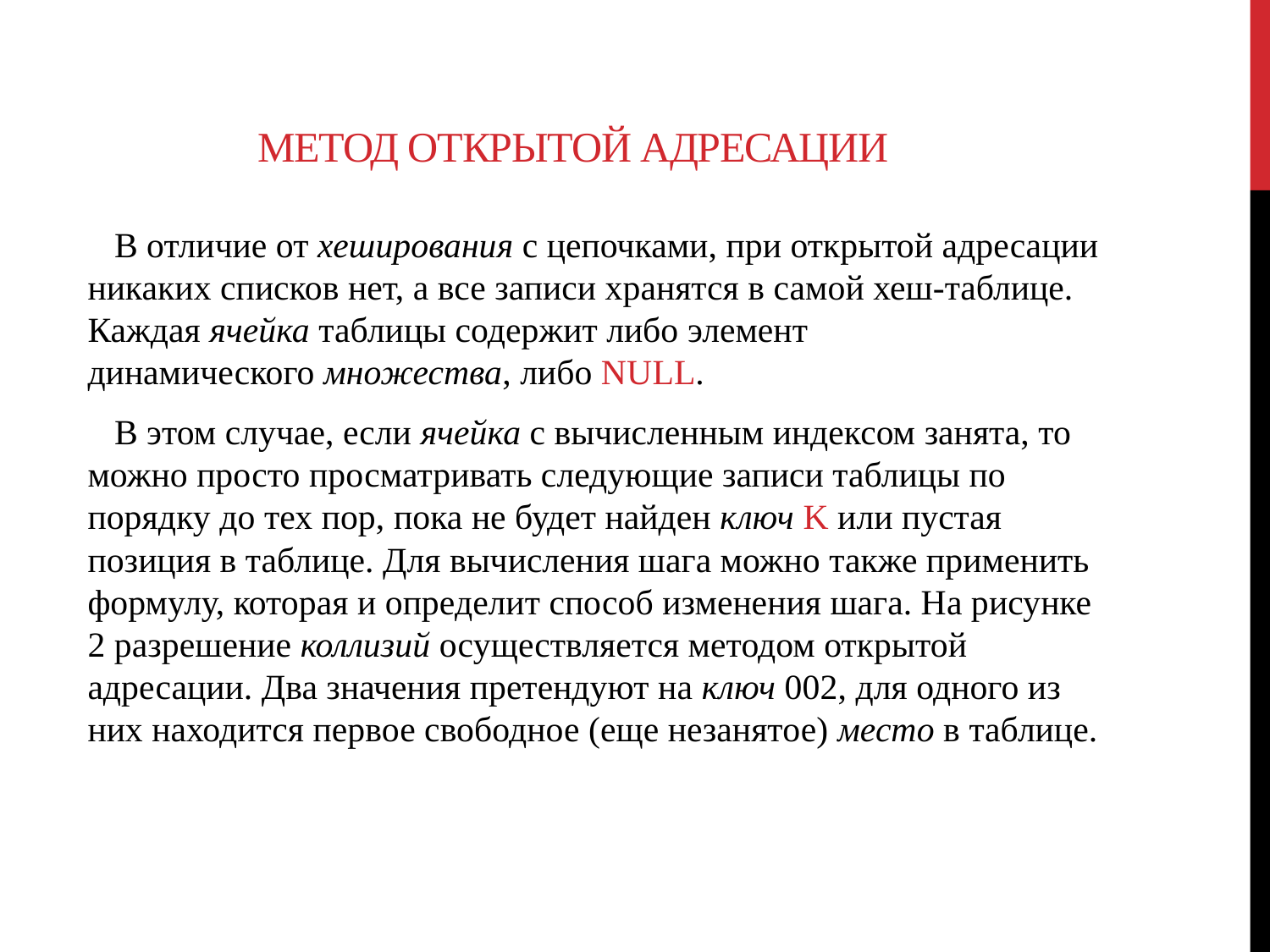

# Метод открытой адресации
   В отличие от хеширования с цепочками, при открытой адресации никаких списков нет, а все записи хранятся в самой хеш-таблице. Каждая ячейка таблицы содержит либо элемент динамического множества, либо NULL.
   В этом случае, если ячейка с вычисленным индексом занята, то можно просто просматривать следующие записи таблицы по порядку до тех пор, пока не будет найден ключ K или пустая позиция в таблице. Для вычисления шага можно также применить формулу, которая и определит способ изменения шага. На рисунке 2 разрешение коллизий осуществляется методом открытой адресации. Два значения претендуют на ключ 002, для одного из них находится первое свободное (еще незанятое) место в таблице.